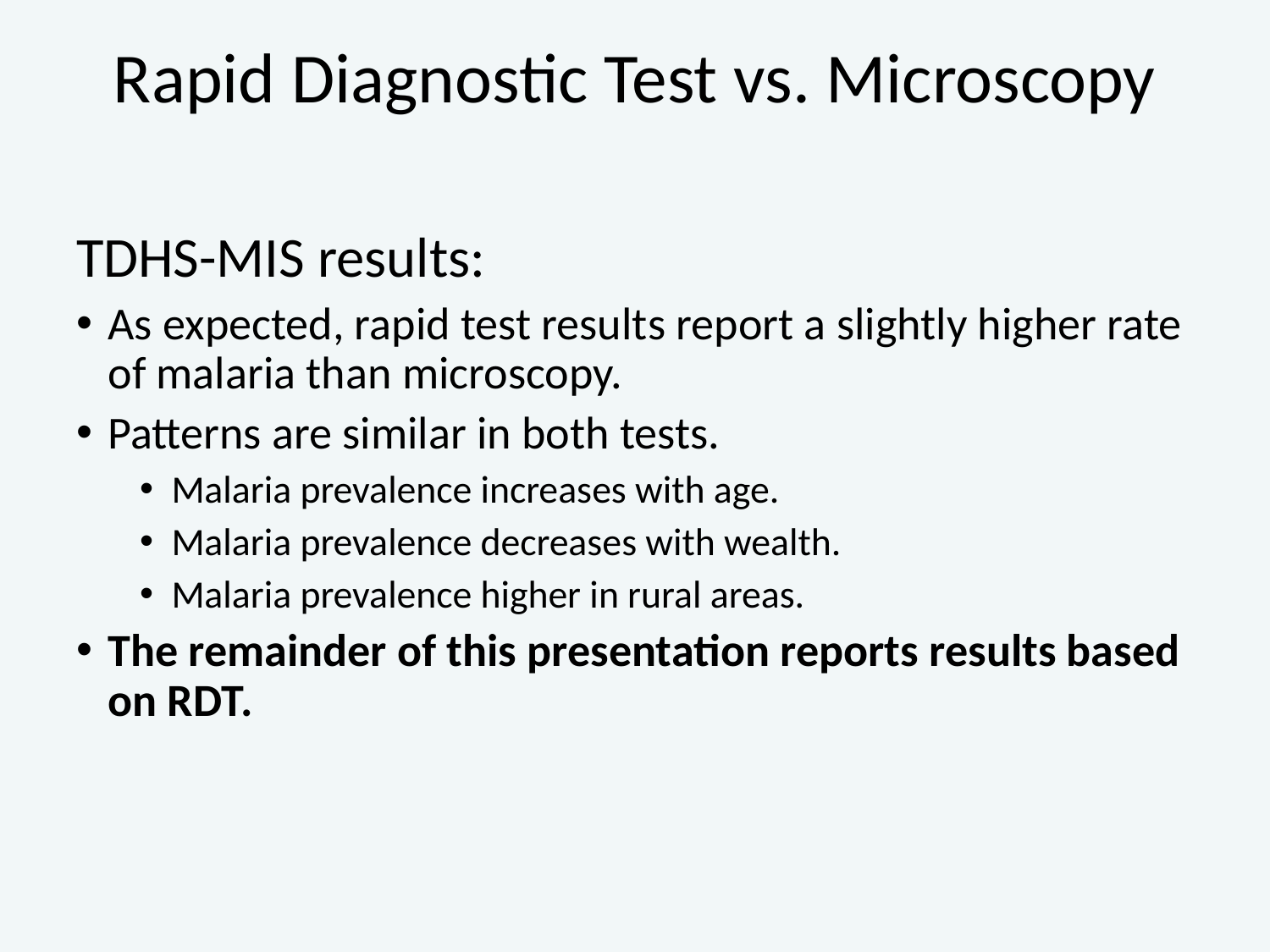

# Rapid Diagnostic Test vs. Microscopy
TDHS-MIS results:
As expected, rapid test results report a slightly higher rate of malaria than microscopy.
Patterns are similar in both tests.
Malaria prevalence increases with age.
Malaria prevalence decreases with wealth.
Malaria prevalence higher in rural areas.
The remainder of this presentation reports results based on RDT.